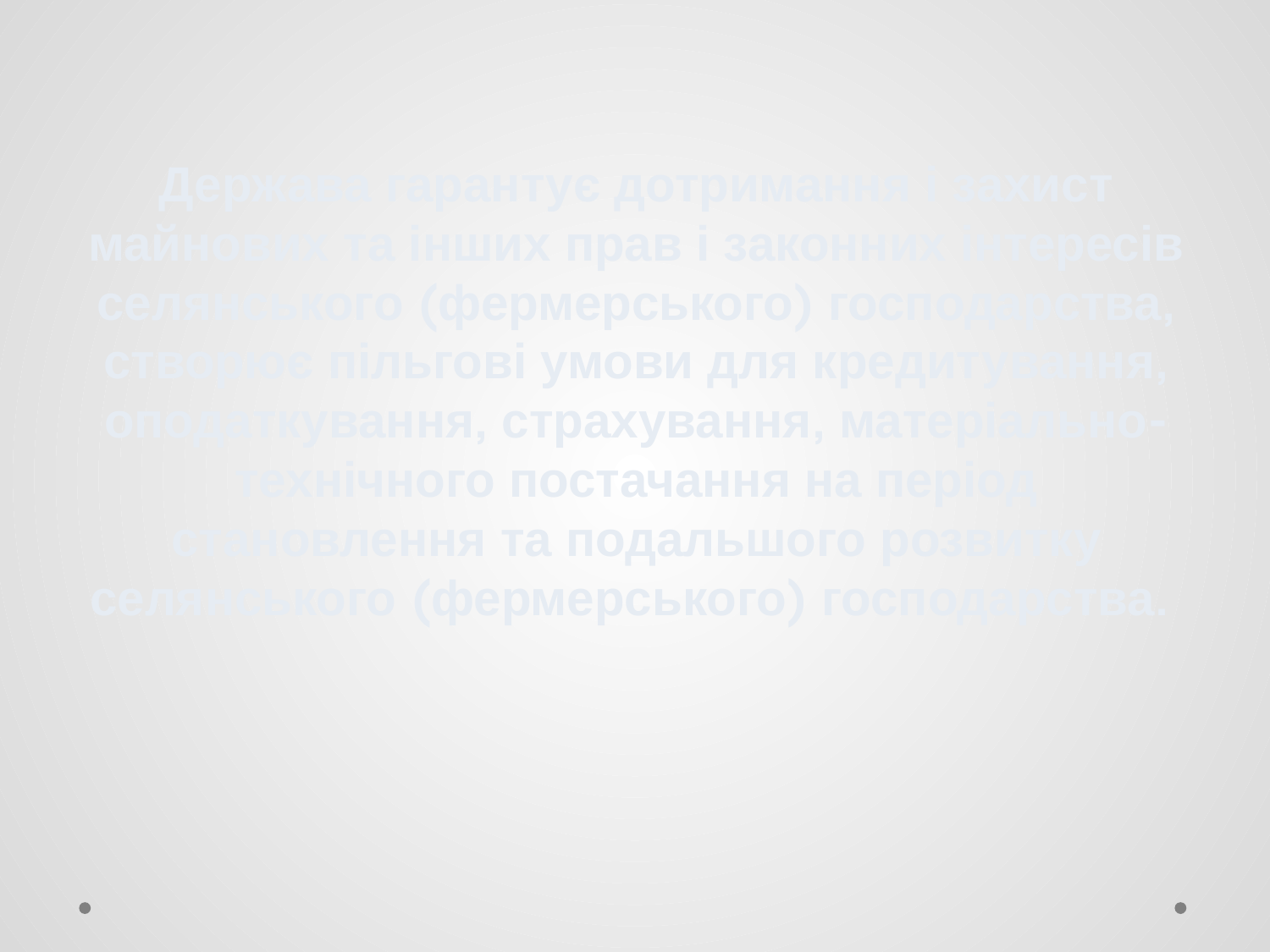

Держава гарантує дотримання і захист майнових та інших прав і законних інтересів селянського (фермерського) господарства, створює пільгові умови для кредитування, оподаткування, страхування, матеріально-технічного постачання на період становлення та подальшого розвитку селянського (фермерського) господарства.